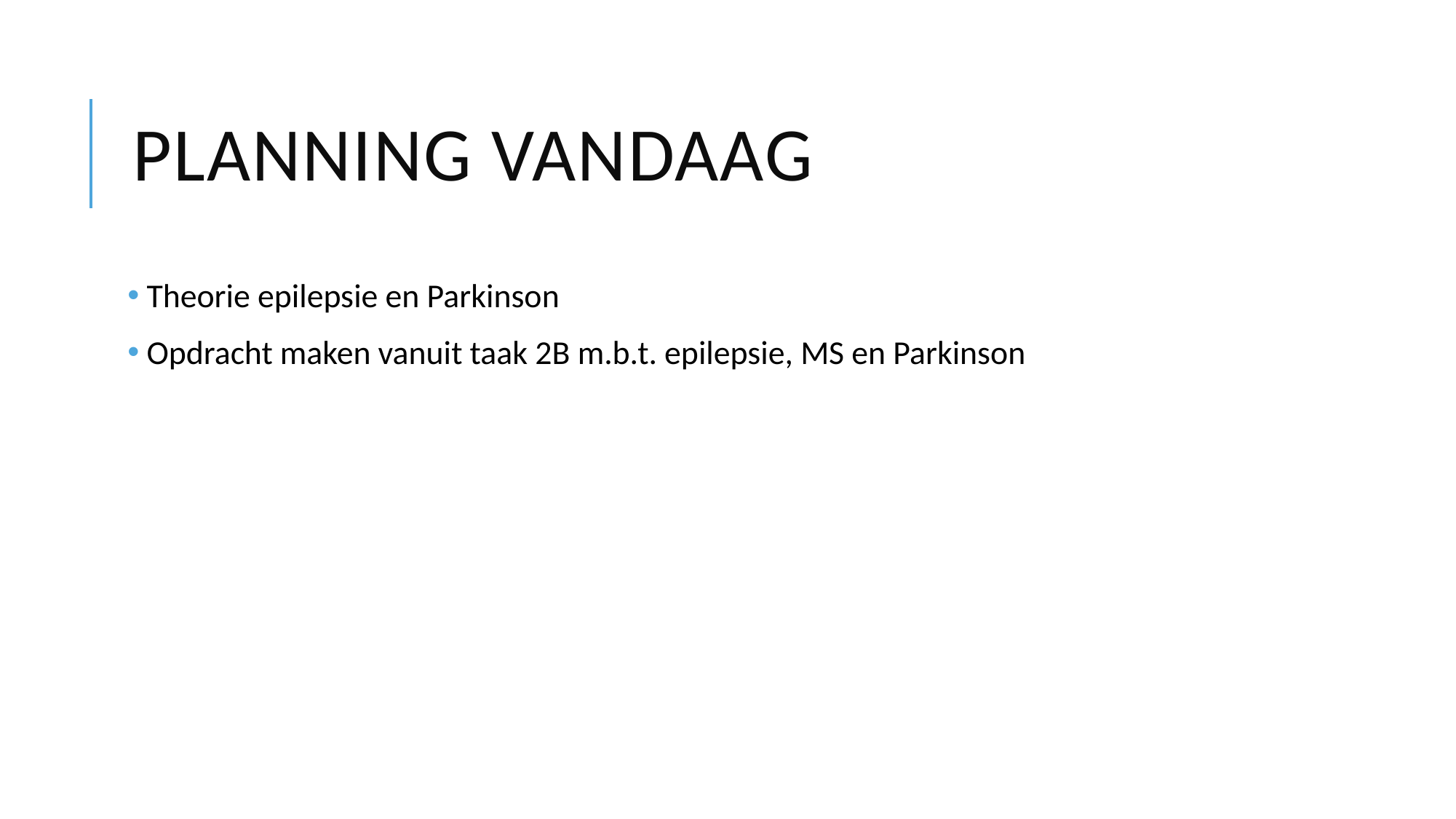

# Planning vandaag
 Theorie epilepsie en Parkinson
 Opdracht maken vanuit taak 2B m.b.t. epilepsie, MS en Parkinson